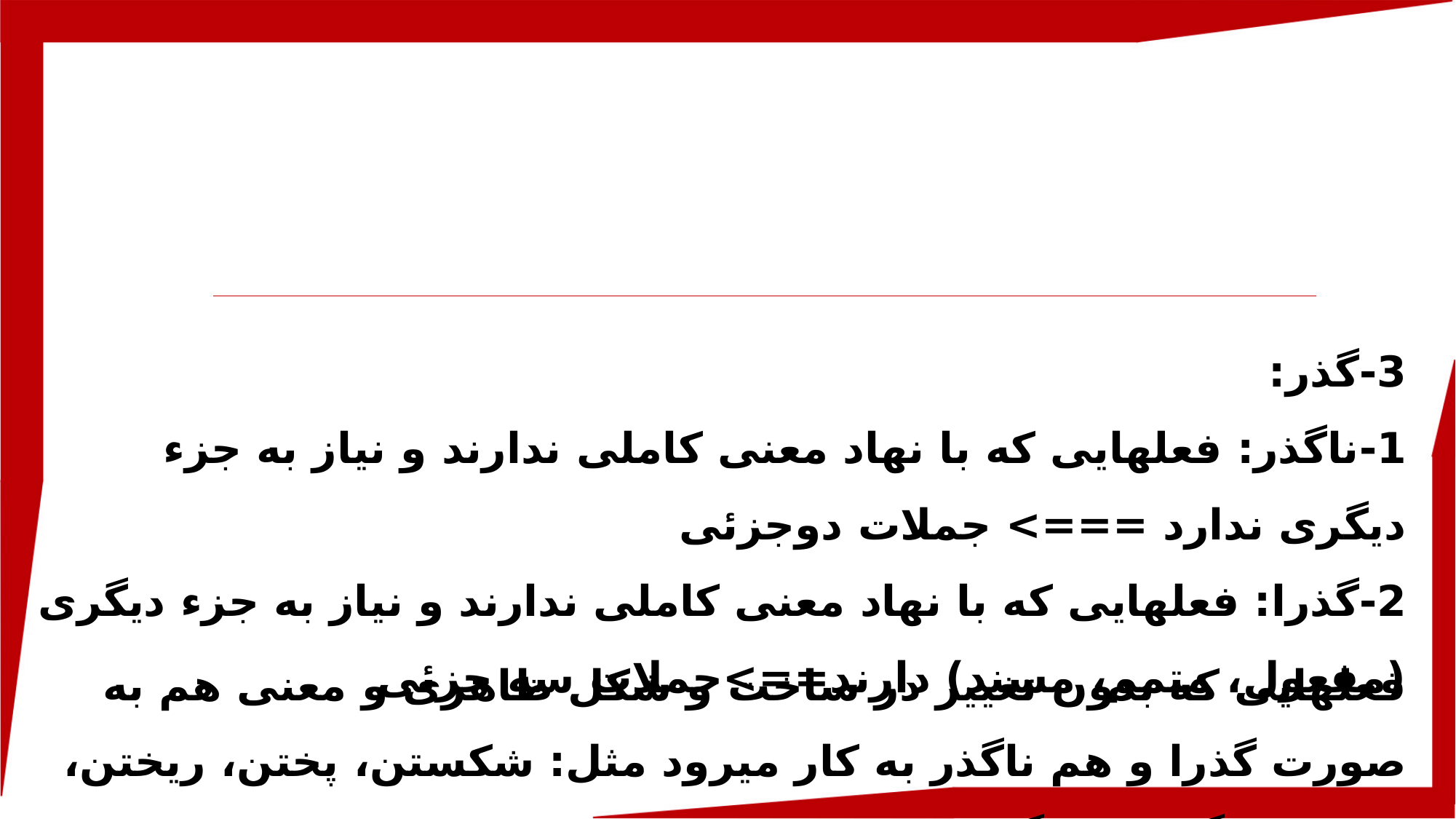

3-گذر:
1-ناگذر: فعل­هایی که با نهاد معنی کاملی ندارند و نیاز به جزء دیگری ندارد ===> جملات دوجزئی
2-گذرا: فعل­هایی که با نهاد معنی کاملی ندارند و نیاز به جزء دیگری (مفعول، متمم، مسند) دارند==>جملات سه جزئی
 فعل­هایی که بدون تغییر در ساخت و شکل ظاهری و معنی هم به صورت گذرا و هم ناگذر به کار می­رود مثل: شکستن، پختن، ریختن، بریدن، گداختن، گسستن و...